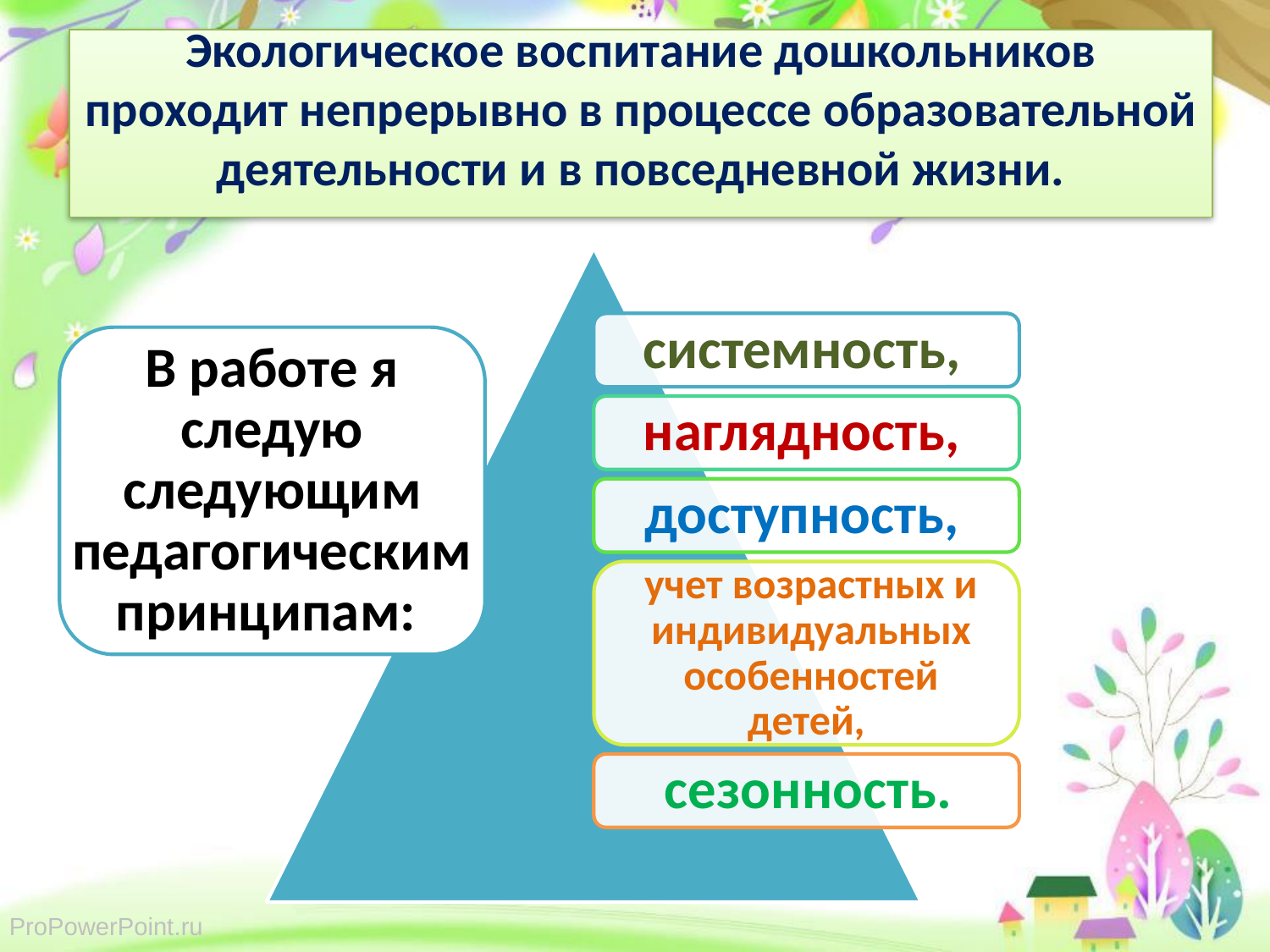

# Экологическое воспитание дошкольников проходит непрерывно в процессе образовательной деятельности и в повседневной жизни.
системность,
наглядность,
доступность,
учет возрастных и индивидуальных особенностей детей,
сезонность.

В работе я следую следующим педагогическим принципам: